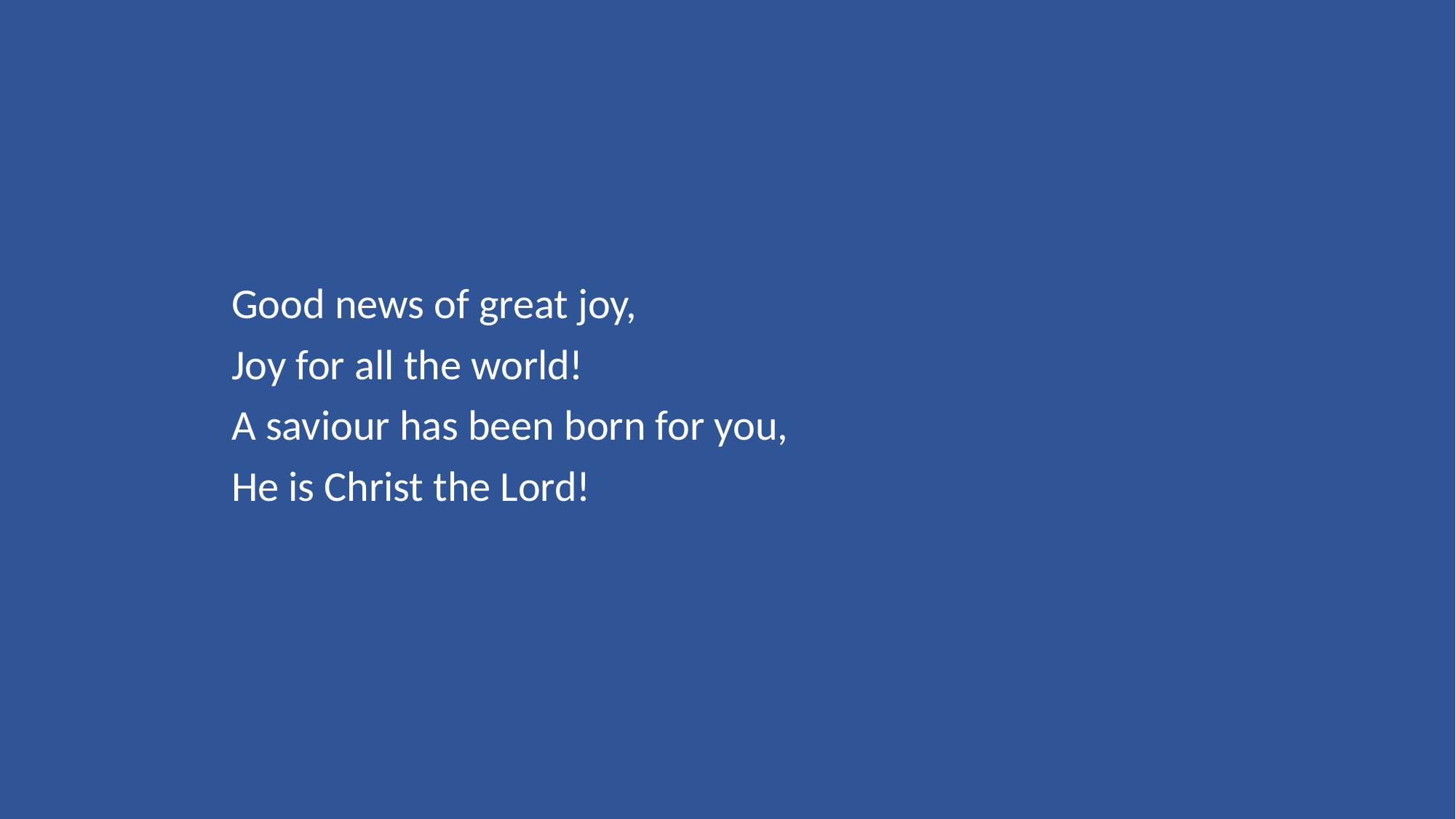

Good news of great joy,
Joy for all the world!
A saviour has been born for you,
He is Christ the Lord!